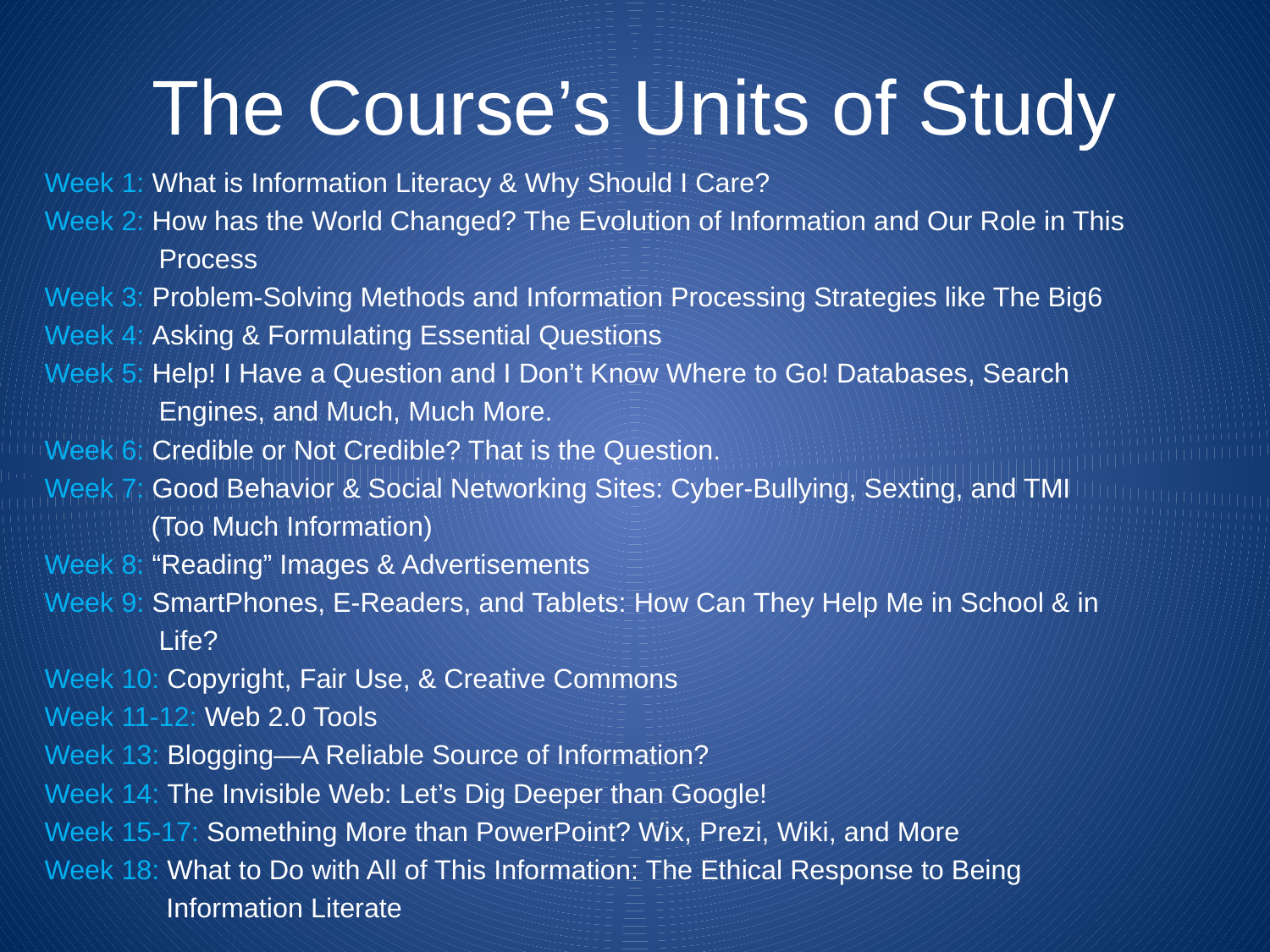

# The Course’s Units of Study
Week 1: What is Information Literacy & Why Should I Care?
Week 2: How has the World Changed? The Evolution of Information and Our Role in This
               Process
Week 3: Problem-Solving Methods and Information Processing Strategies like The Big6
Week 4: Asking & Formulating Essential Questions
Week 5: Help! I Have a Question and I Don’t Know Where to Go! Databases, Search
               Engines, and Much, Much More.
Week 6: Credible or Not Credible? That is the Question.
Week 7: Good Behavior & Social Networking Sites: Cyber-Bullying, Sexting, and TMI
              (Too Much Information)
Week 8: “Reading” Images & Advertisements
Week 9: SmartPhones, E-Readers, and Tablets: How Can They Help Me in School & in
               Life?
Week 10: Copyright, Fair Use, & Creative Commons
Week 11-12: Web 2.0 Tools
Week 13: Blogging—A Reliable Source of Information?
Week 14: The Invisible Web: Let’s Dig Deeper than Google!
Week 15-17: Something More than PowerPoint? Wix, Prezi, Wiki, and More
Week 18: What to Do with All of This Information: The Ethical Response to Being
                Information Literate